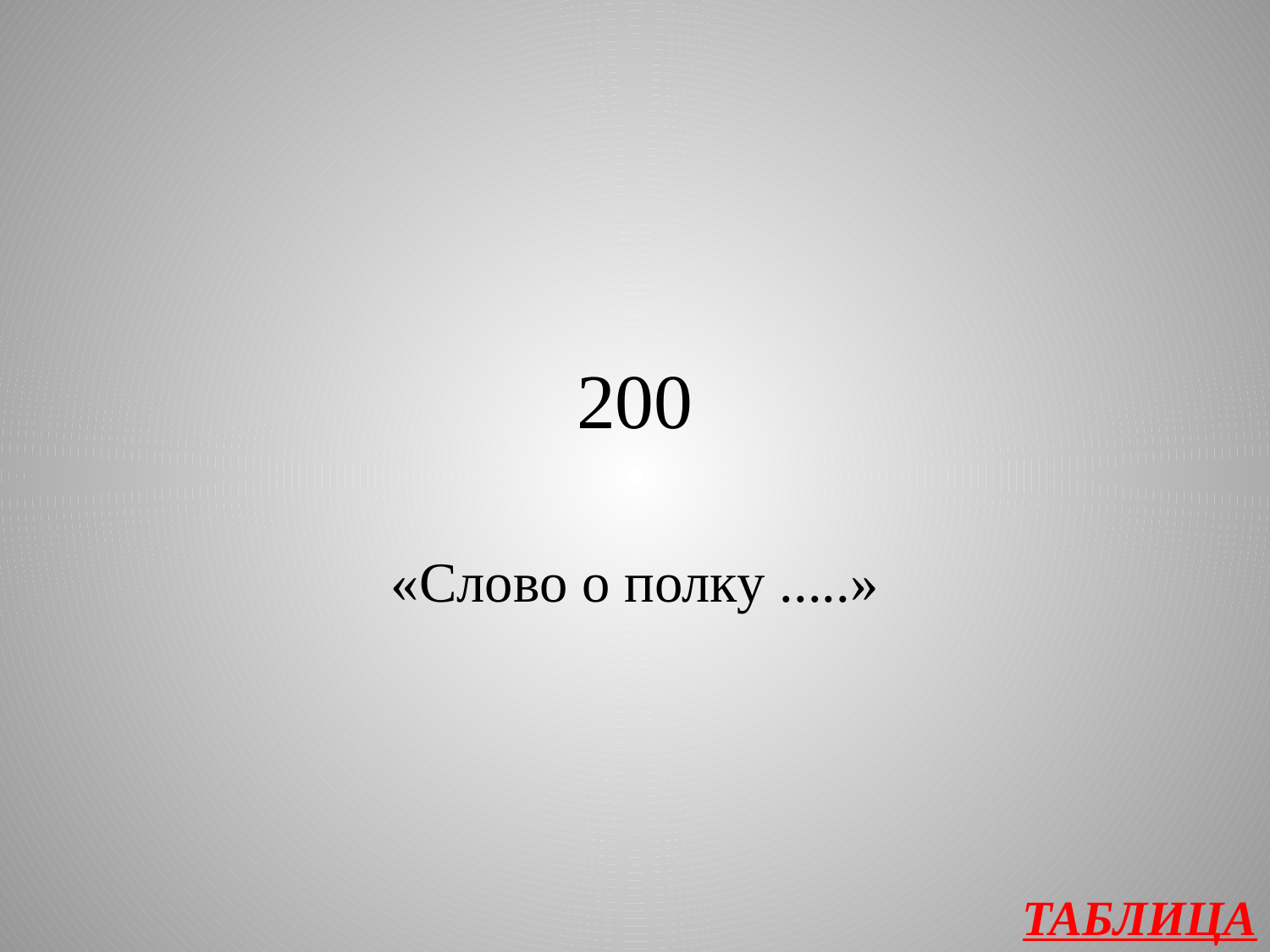

# 200
«Слово о полку .....»
ТАБЛИЦА